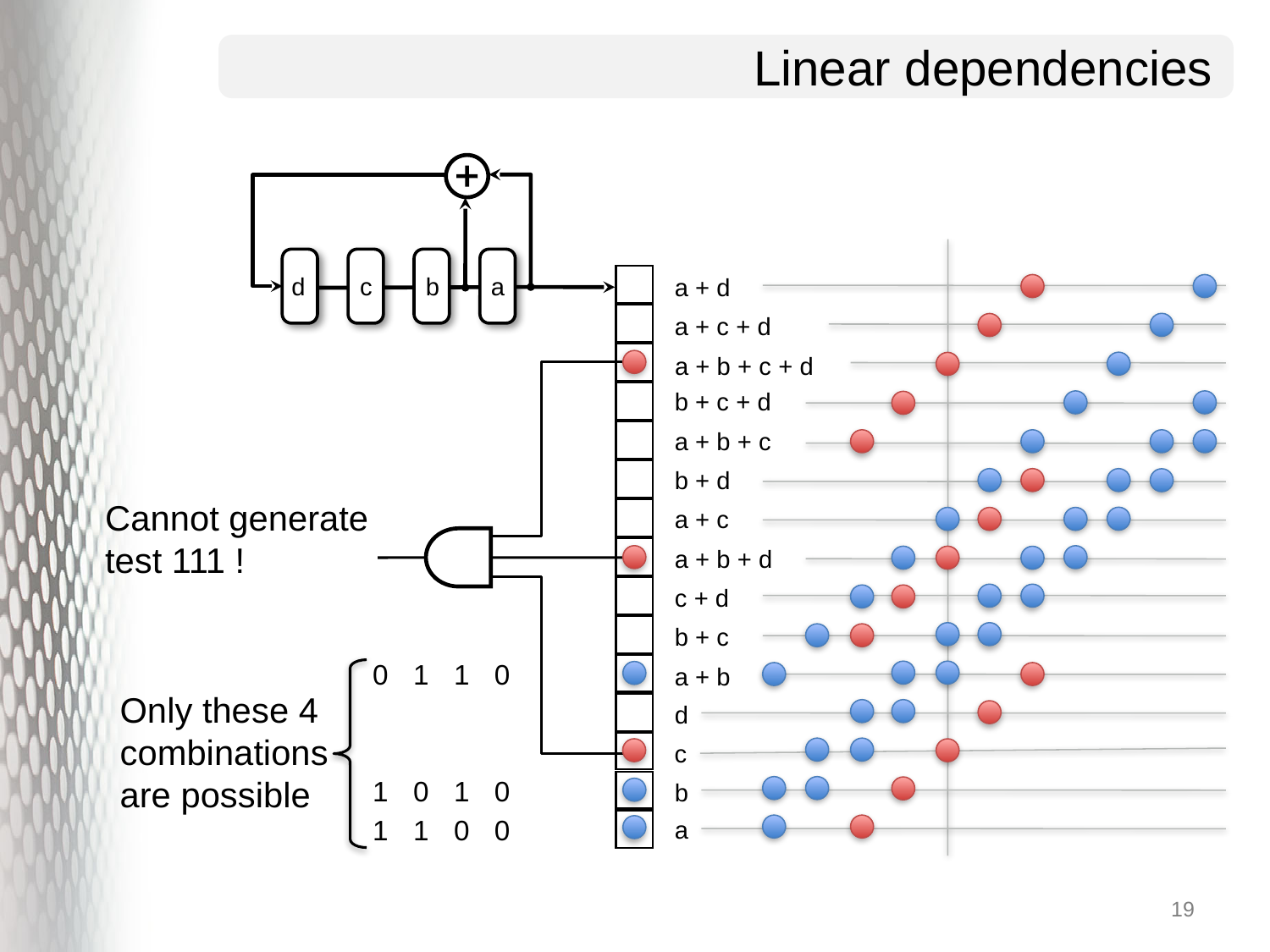

# Linear dependencies

d
c
b
a
a + d

a + c + d

a + b + c + d

b + c + d

a + b + c

b + d

Cannot generate
test 111 !
a + c

a + b + d

c + d

b + c

a + b
0
1
1
0

Only these 4
combinations
are possible
d

c

b
1
1
0
1
1
0
0
0

a